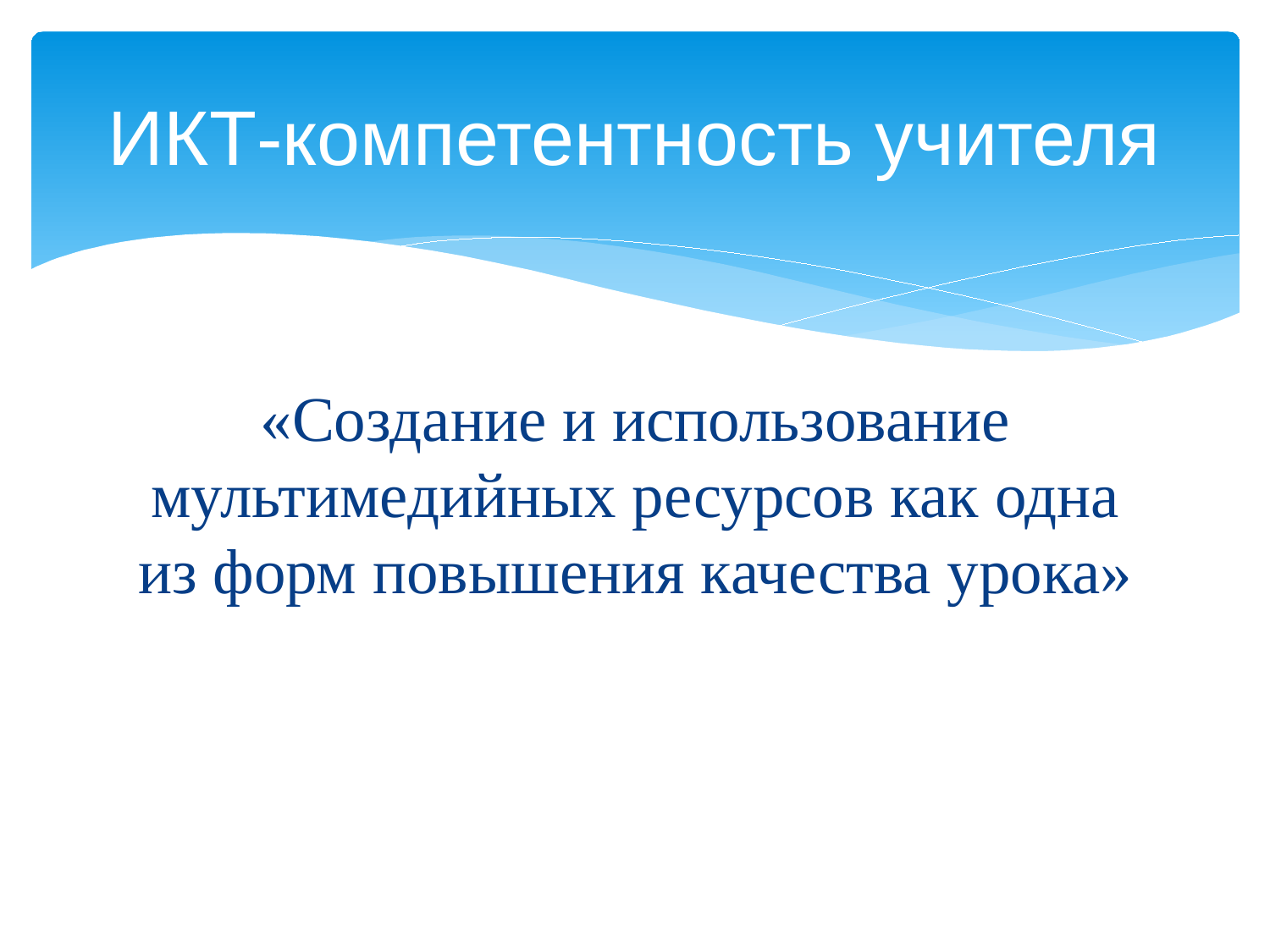

# ИКТ-компетентность учителя
«Создание и использование мультимедийных ресурсов как одна из форм повышения качества урока»